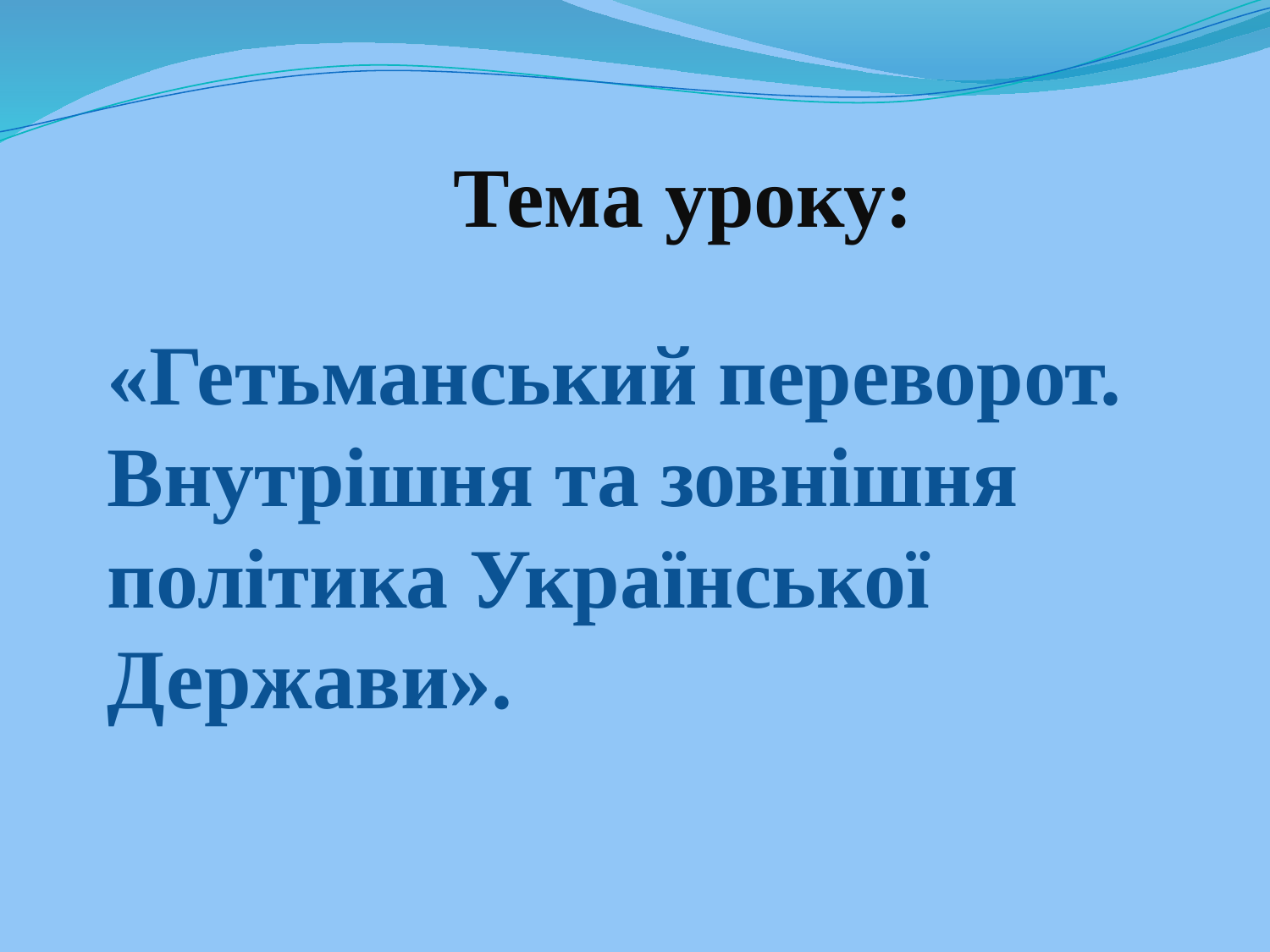

Тема уроку:

«Гетьманський переворот. Внутрішня та зовнішня політика Української Держави».